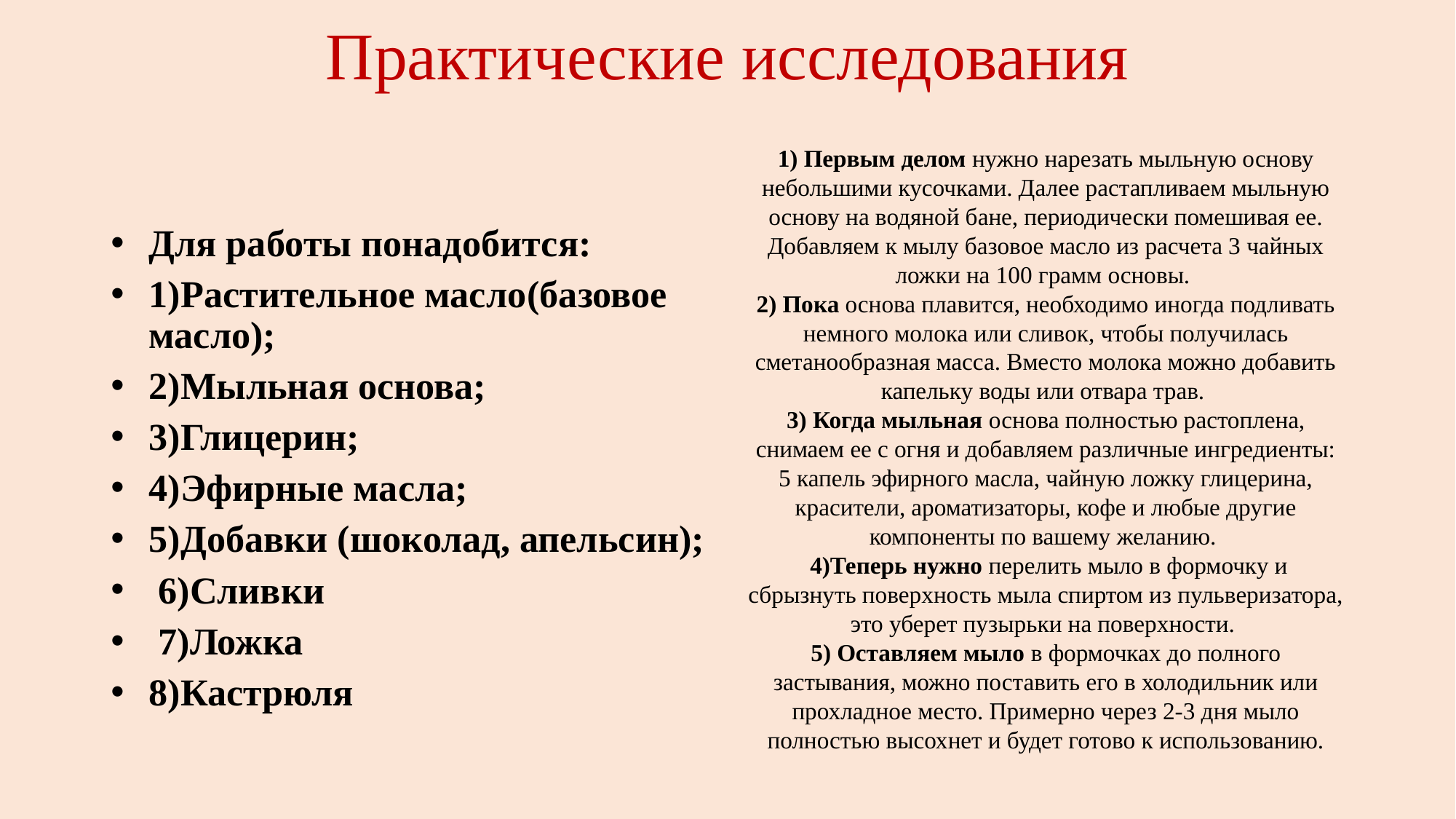

# Практические исследования
1) Первым делом нужно нарезать мыльную основу небольшими кусочками. Далее растапливаем мыльную основу на водяной бане, периодически помешивая ее. Добавляем к мылу базовое масло из расчета 3 чайных ложки на 100 грамм основы.
2) Пока основа плавится, необходимо иногда подливать немного молока или сливок, чтобы получилась сметанообразная масса. Вместо молока можно добавить капельку воды или отвара трав.
3) Когда мыльная основа полностью растоплена, снимаем ее с огня и добавляем различные ингредиенты: 5 капель эфирного масла, чайную ложку глицерина, красители, ароматизаторы, кофе и любые другие компоненты по вашему желанию.
 4)Теперь нужно перелить мыло в формочку и сбрызнуть поверхность мыла спиртом из пульверизатора, это уберет пузырьки на поверхности.
5) Оставляем мыло в формочках до полного застывания, можно поставить его в холодильник или прохладное место. Примерно через 2-3 дня мыло полностью высохнет и будет готово к использованию.

Для работы понадобится:
1)Растительное масло(базовое масло);
2)Мыльная основа;
3)Глицерин;
4)Эфирные масла;
5)Добавки (шоколад, апельсин);
 6)Сливки
 7)Ложка
8)Кастрюля